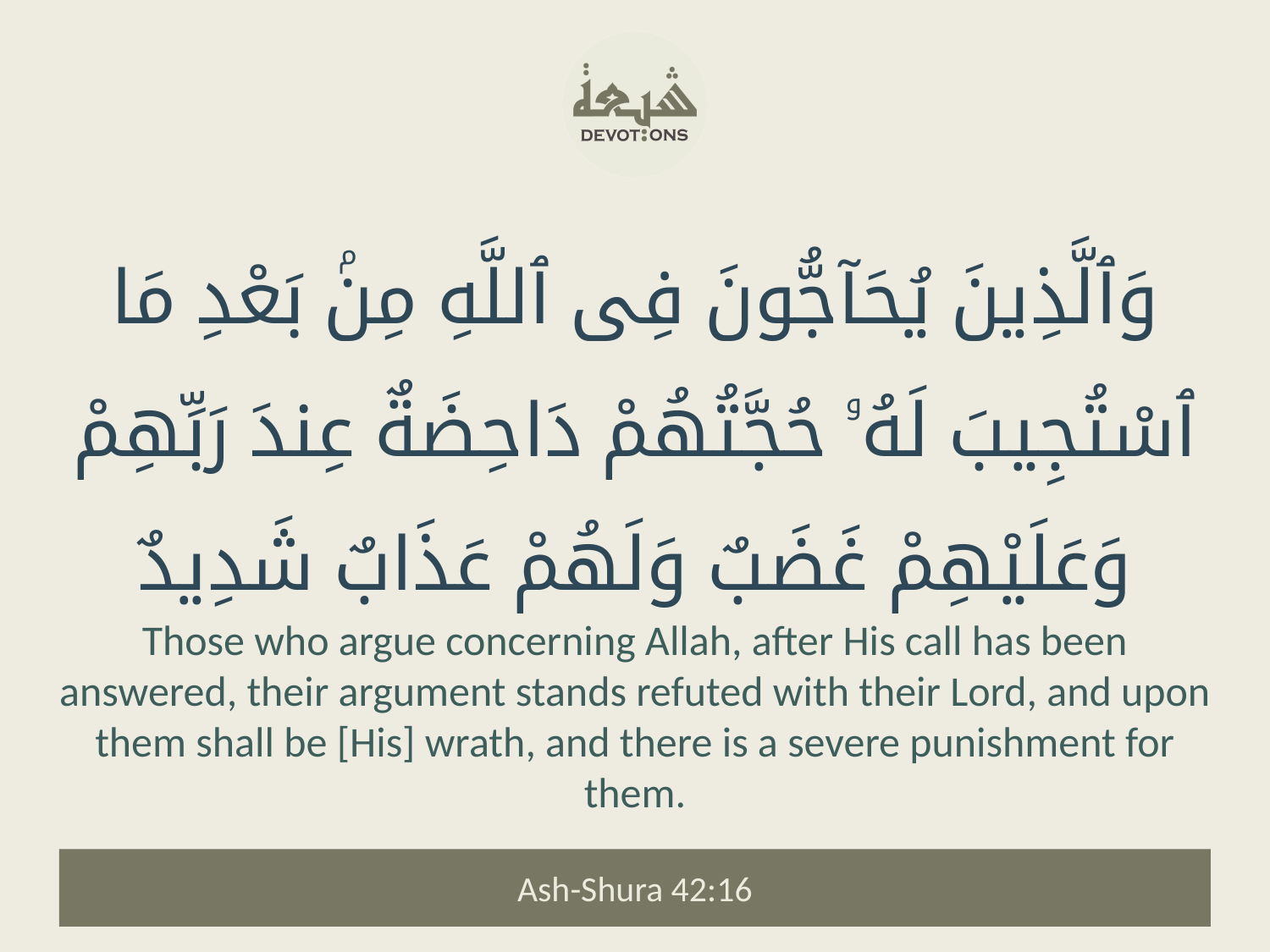

وَٱلَّذِينَ يُحَآجُّونَ فِى ٱللَّهِ مِنۢ بَعْدِ مَا ٱسْتُجِيبَ لَهُۥ حُجَّتُهُمْ دَاحِضَةٌ عِندَ رَبِّهِمْ وَعَلَيْهِمْ غَضَبٌ وَلَهُمْ عَذَابٌ شَدِيدٌ
Those who argue concerning Allah, after His call has been answered, their argument stands refuted with their Lord, and upon them shall be [His] wrath, and there is a severe punishment for them.
Ash-Shura 42:16